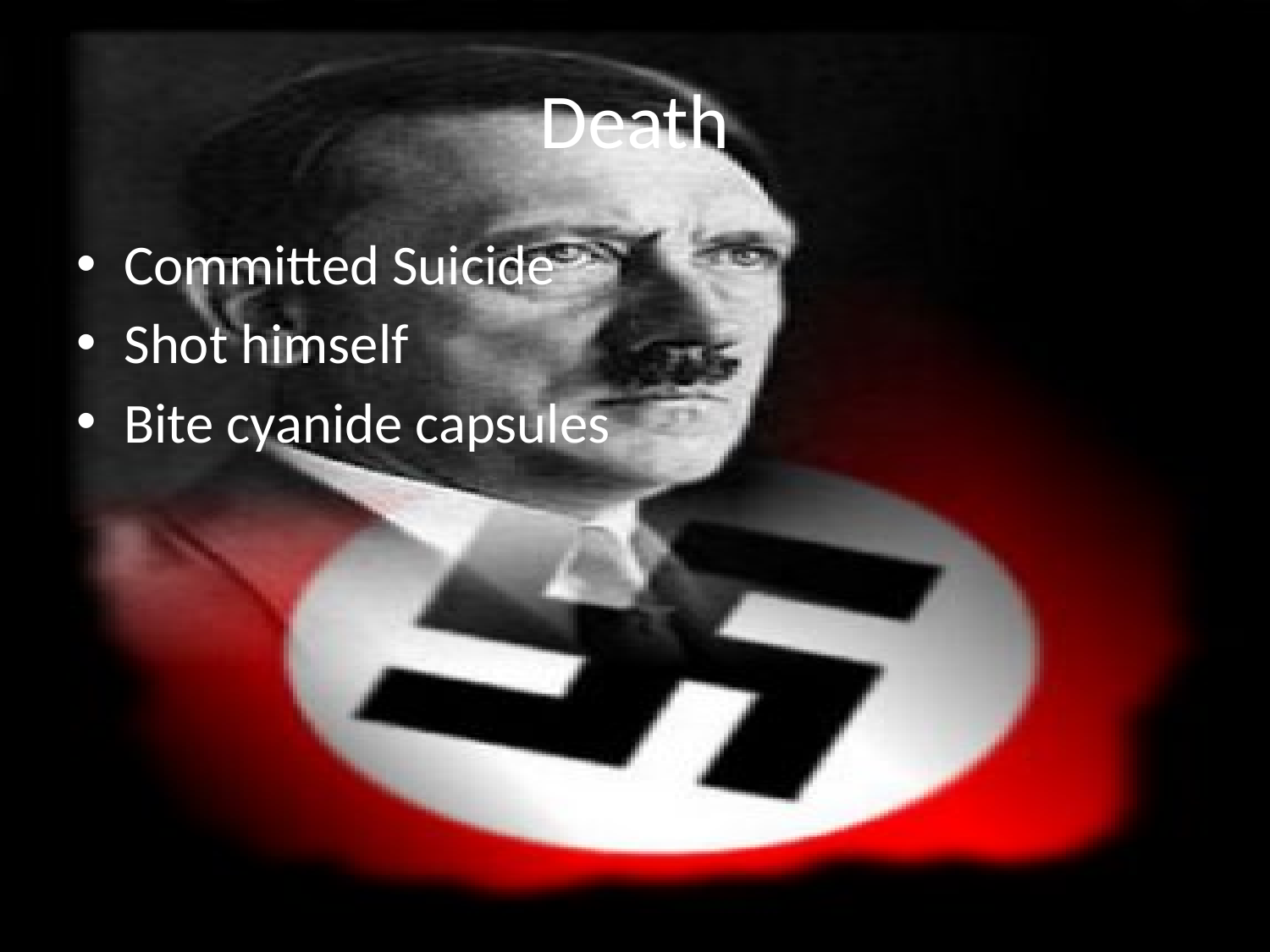

# Death
Committed Suicide
Shot himself
Bite cyanide capsules